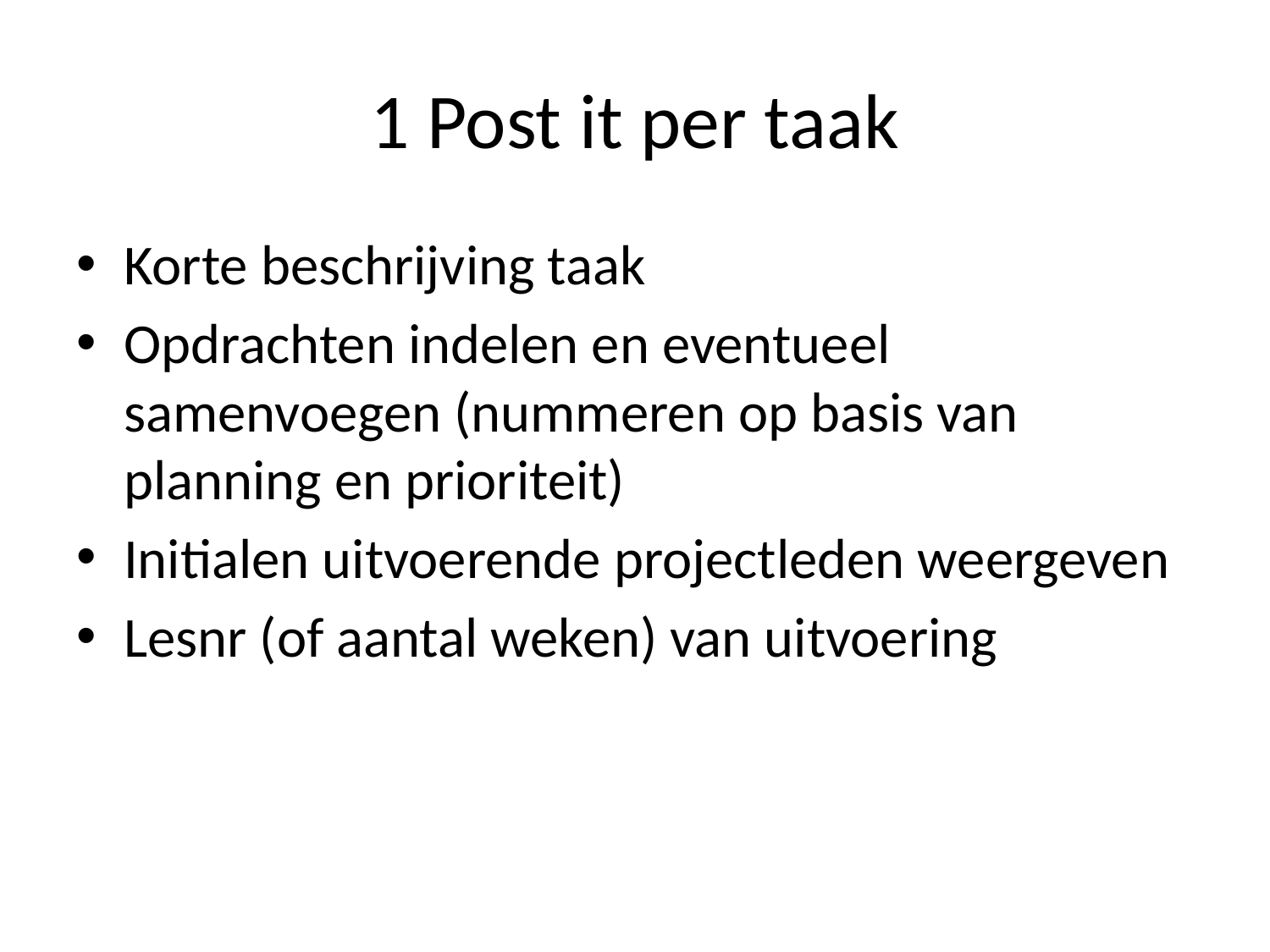

# 1 Post it per taak
Korte beschrijving taak
Opdrachten indelen en eventueel samenvoegen (nummeren op basis van planning en prioriteit)
Initialen uitvoerende projectleden weergeven
Lesnr (of aantal weken) van uitvoering